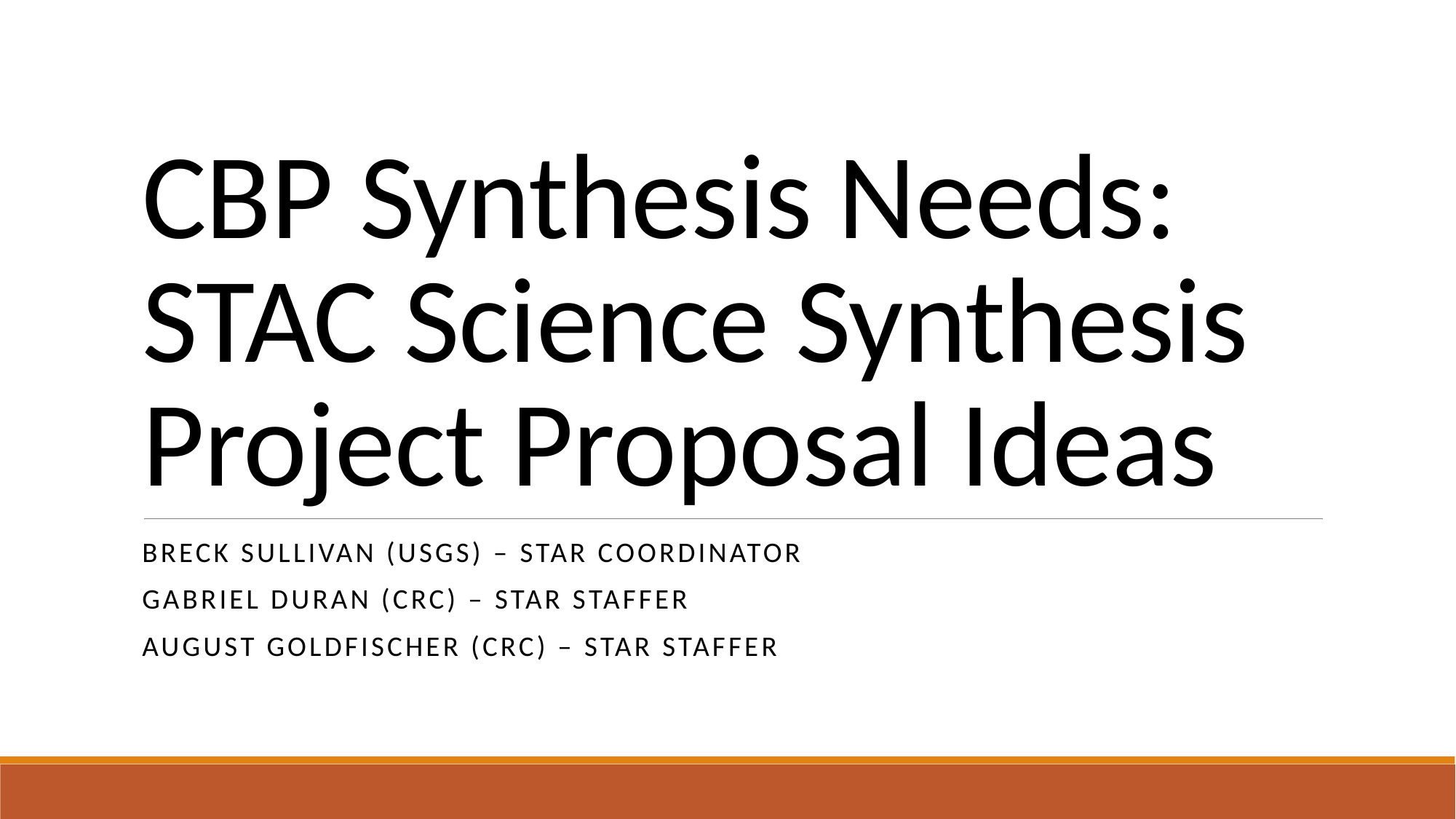

# CBP Synthesis Needs: STAC Science Synthesis Project Proposal Ideas
Breck Sullivan (USGS) – STAR Coordinator
GABRIEL DURAN (CRC) – STAR Staffer
August Goldfischer (CRC) – STAR Staffer